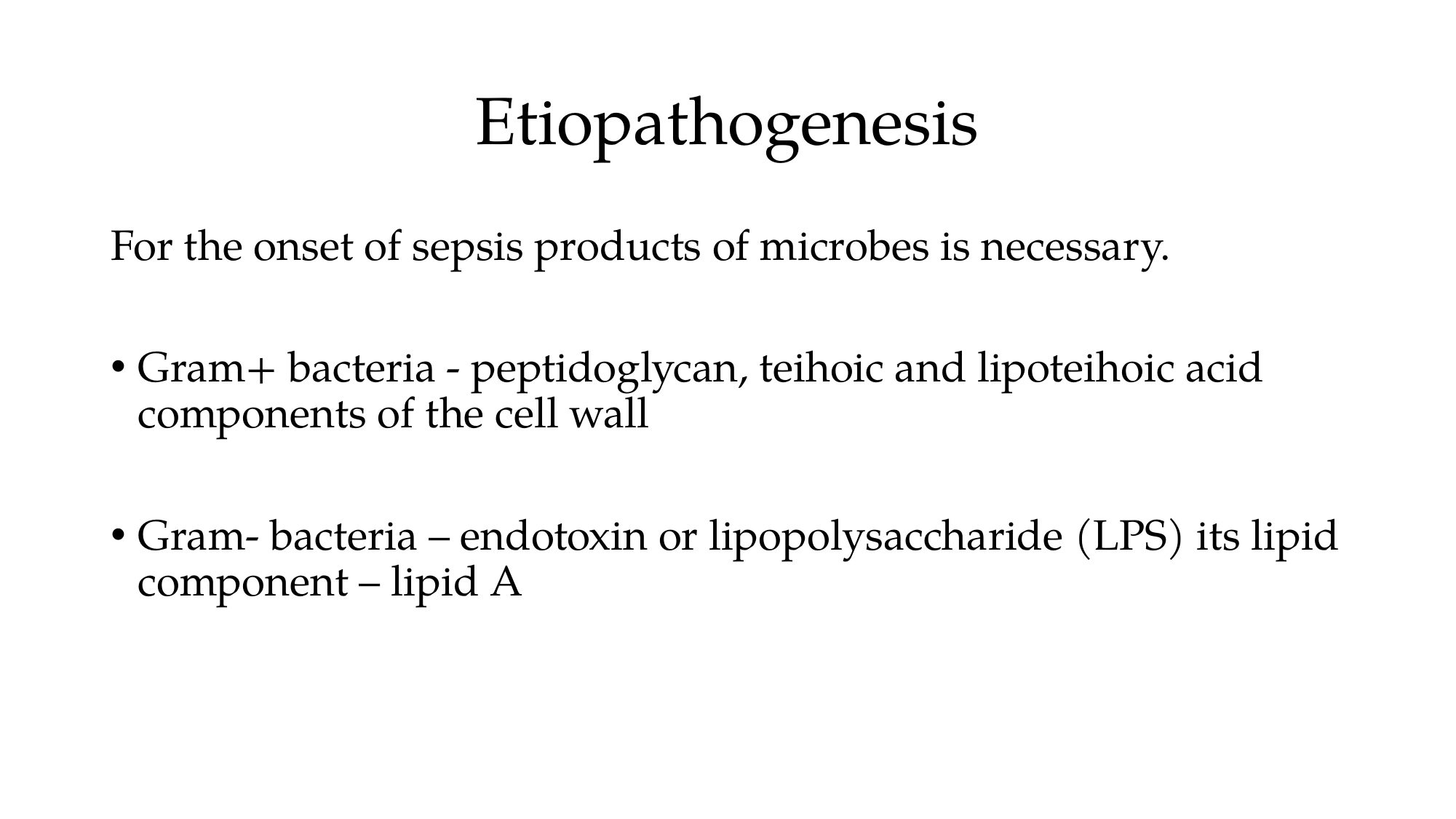

# Etiopathogenesis
For the onset of sepsis products of microbes is necessary.

Gram+ bacteria - peptidoglycan, teihoic and lipoteihoic acid components of the cell wall

Gram- bacteria – endotoxin or lipopolysaccharide (LPS) its lipid component – lipid A